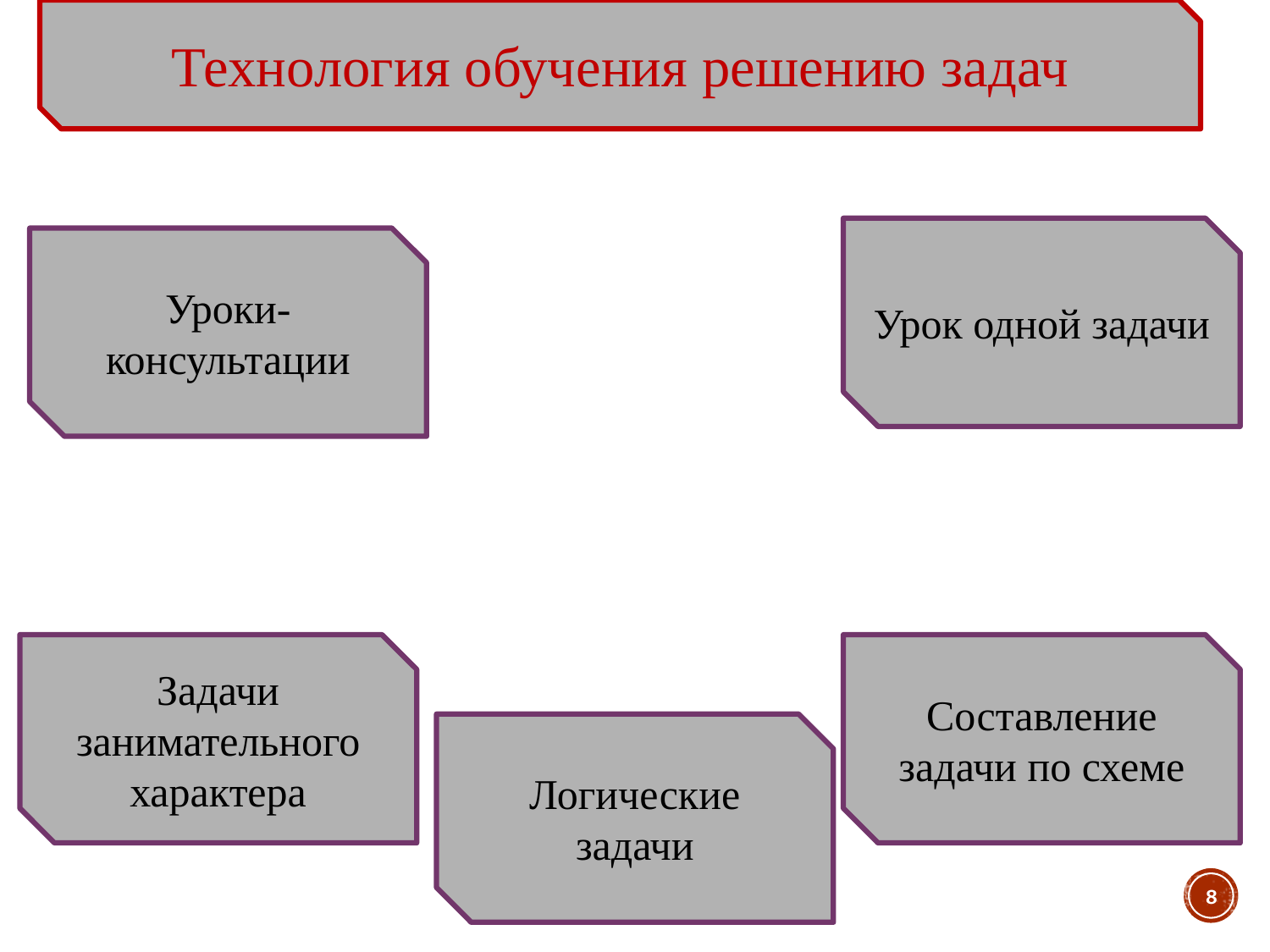

Технология обучения решению задач
Урок одной задачи
Уроки-консультации
Задачи занимательного характера
Составление задачи по схеме
Логические задачи
8